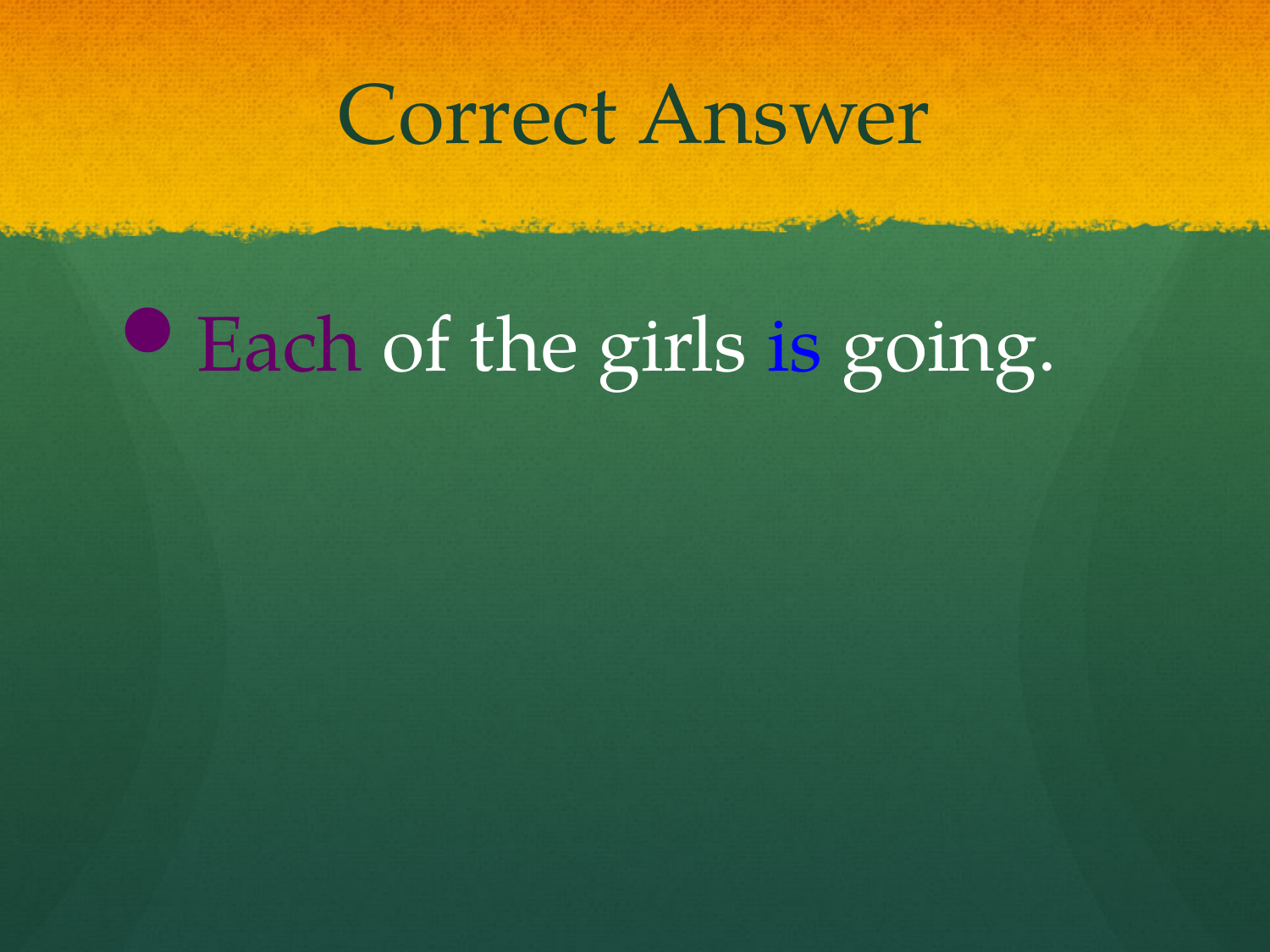

# Correct Answer
Each of the girls is going.